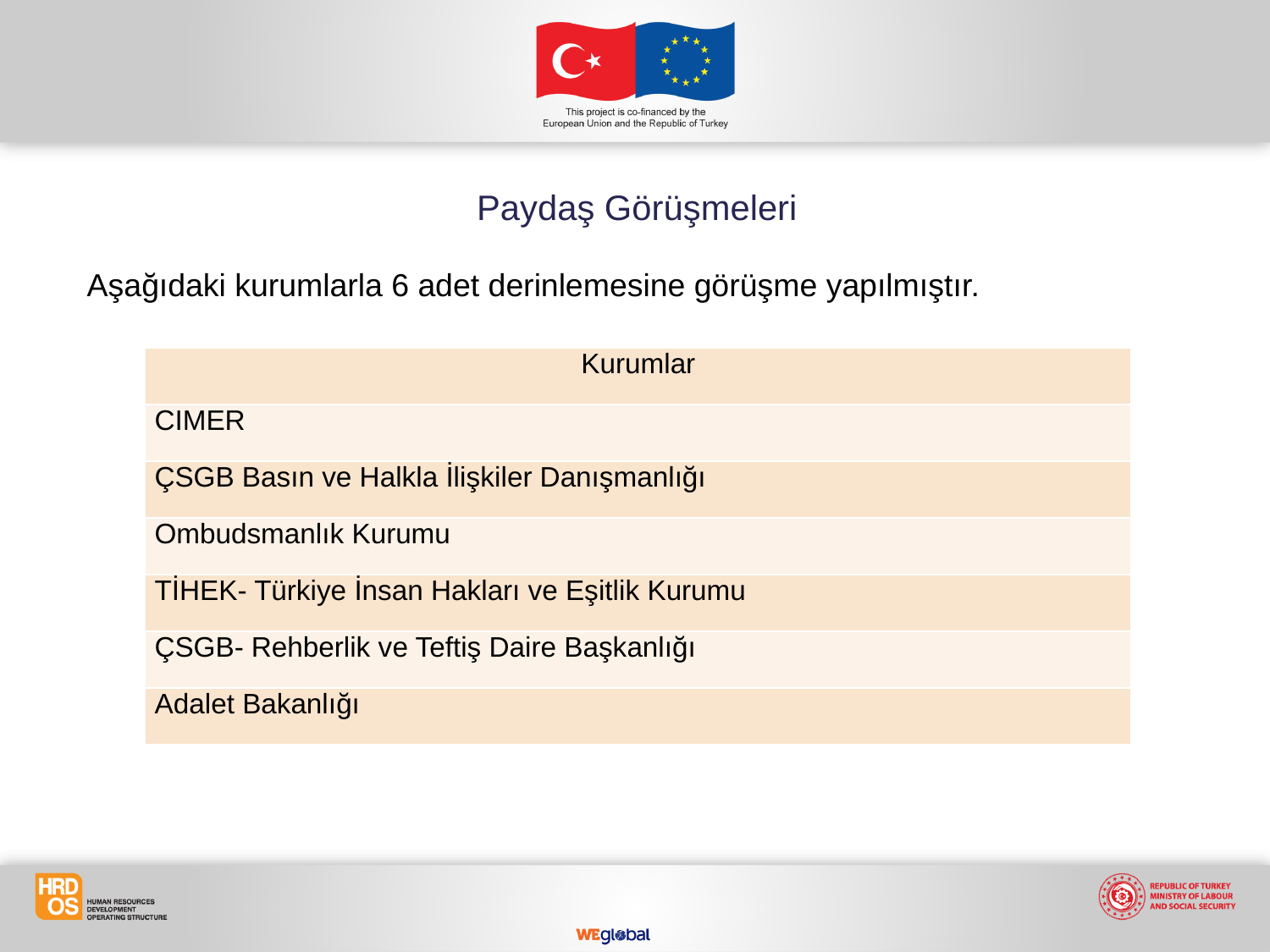

Paydaş Görüşmeleri

Aşağıdaki kurumlarla 6 adet derinlemesine görüşme yapılmıştır.

| Kurumlar |
| --- |
| CIMER |
| ÇSGB Basın ve Halkla İlişkiler Danışmanlığı |
| Ombudsmanlık Kurumu |
| TİHEK- Türkiye İnsan Hakları ve Eşitlik Kurumu |
| ÇSGB- Rehberlik ve Teftiş Daire Başkanlığı |
| Adalet Bakanlığı |